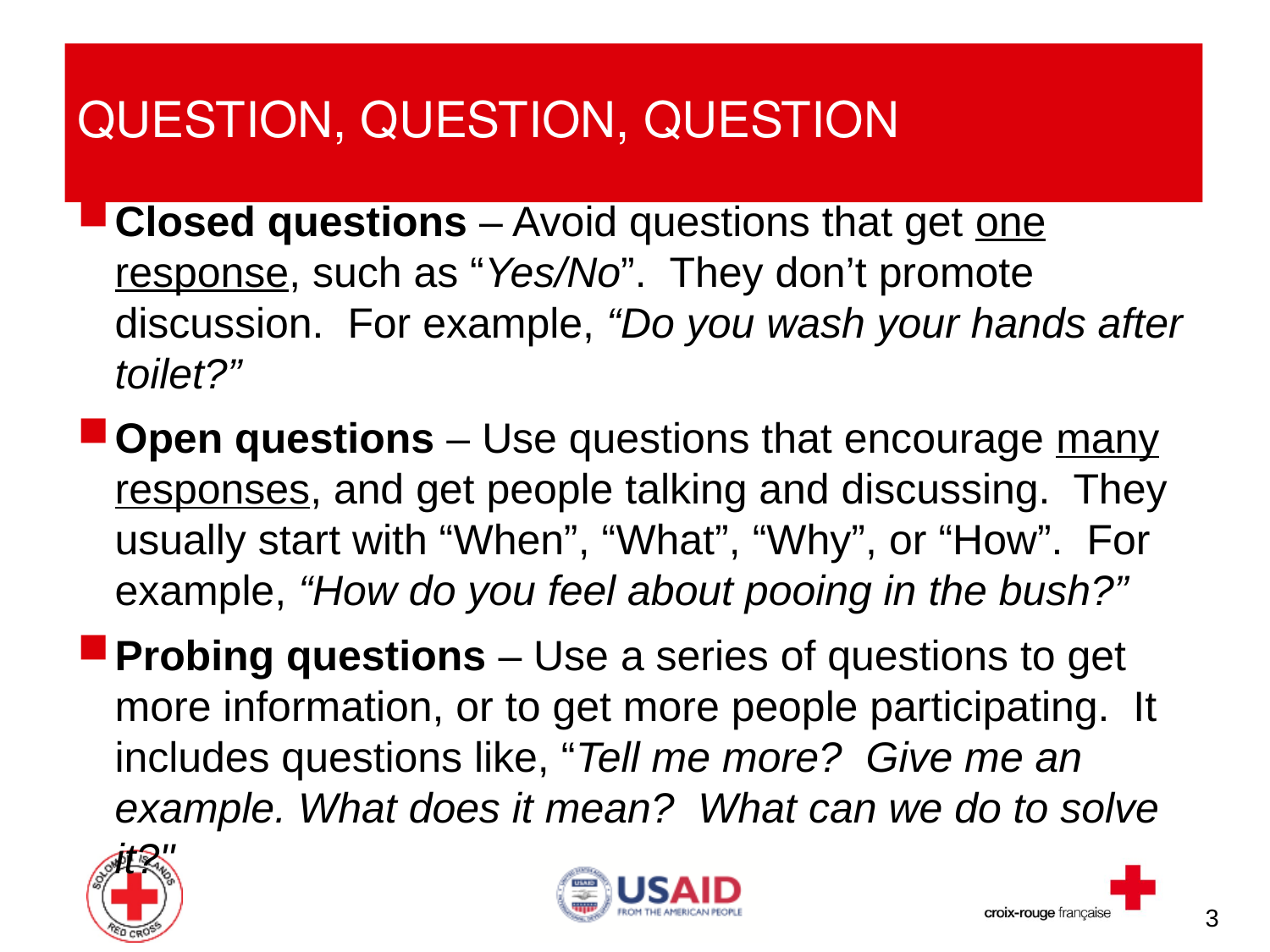

# Question, question, question
Closed questions – Avoid questions that get one response, such as “Yes/No”.  They don’t promote discussion.  For example, “Do you wash your hands after toilet?”
Open questions – Use questions that encourage many responses, and get people talking and discussing.  They usually start with “When”, “What”, “Why”, or “How”.  For example, “How do you feel about pooing in the bush?”
Probing questions – Use a series of questions to get more information, or to get more people participating.  It includes questions like, “Tell me more?  Give me an example. What does it mean?  What can we do to solve it?"

3